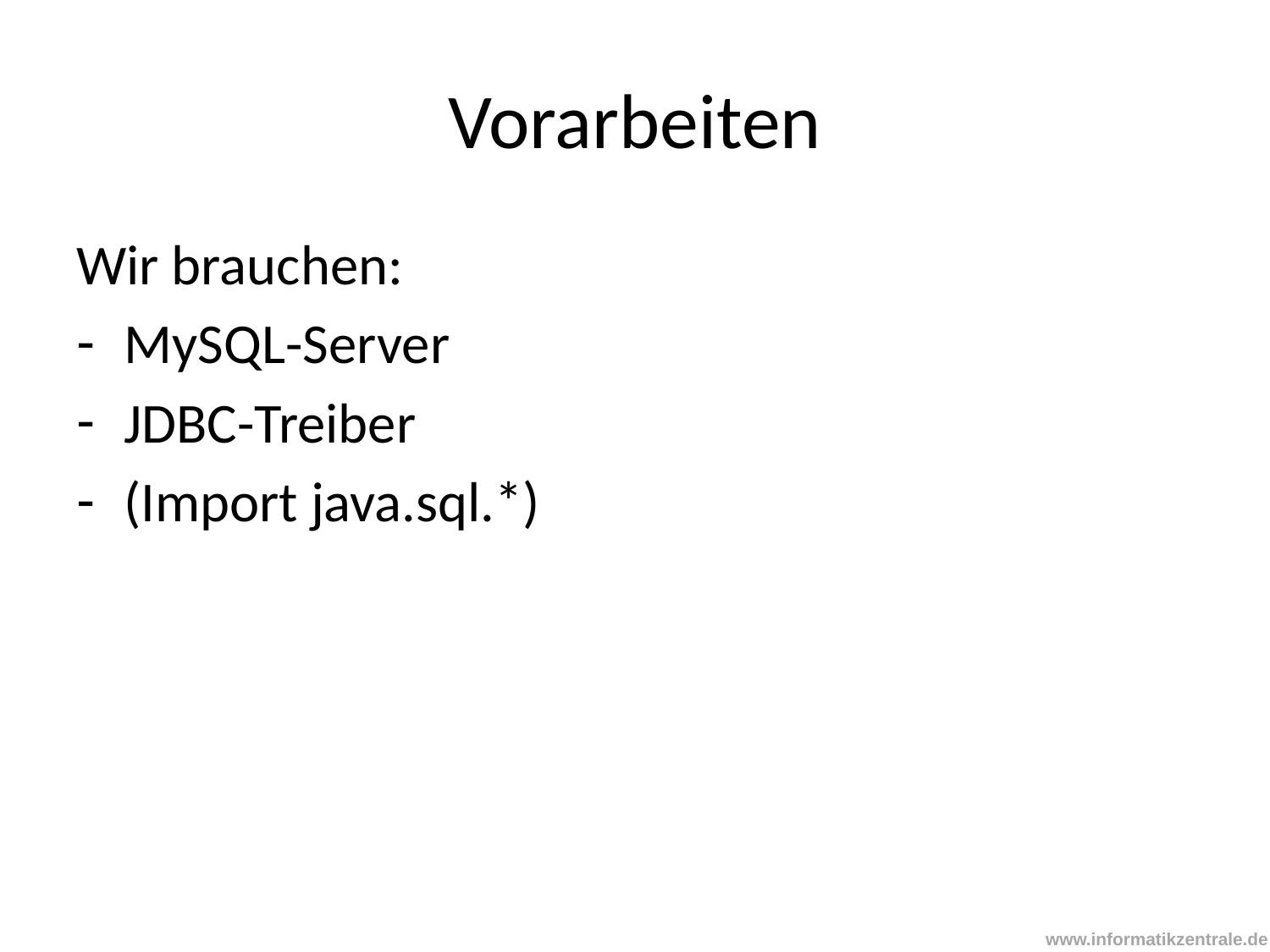

# Vorarbeiten
Wir brauchen:
MySQL-Server
JDBC-Treiber
(Import java.sql.*)